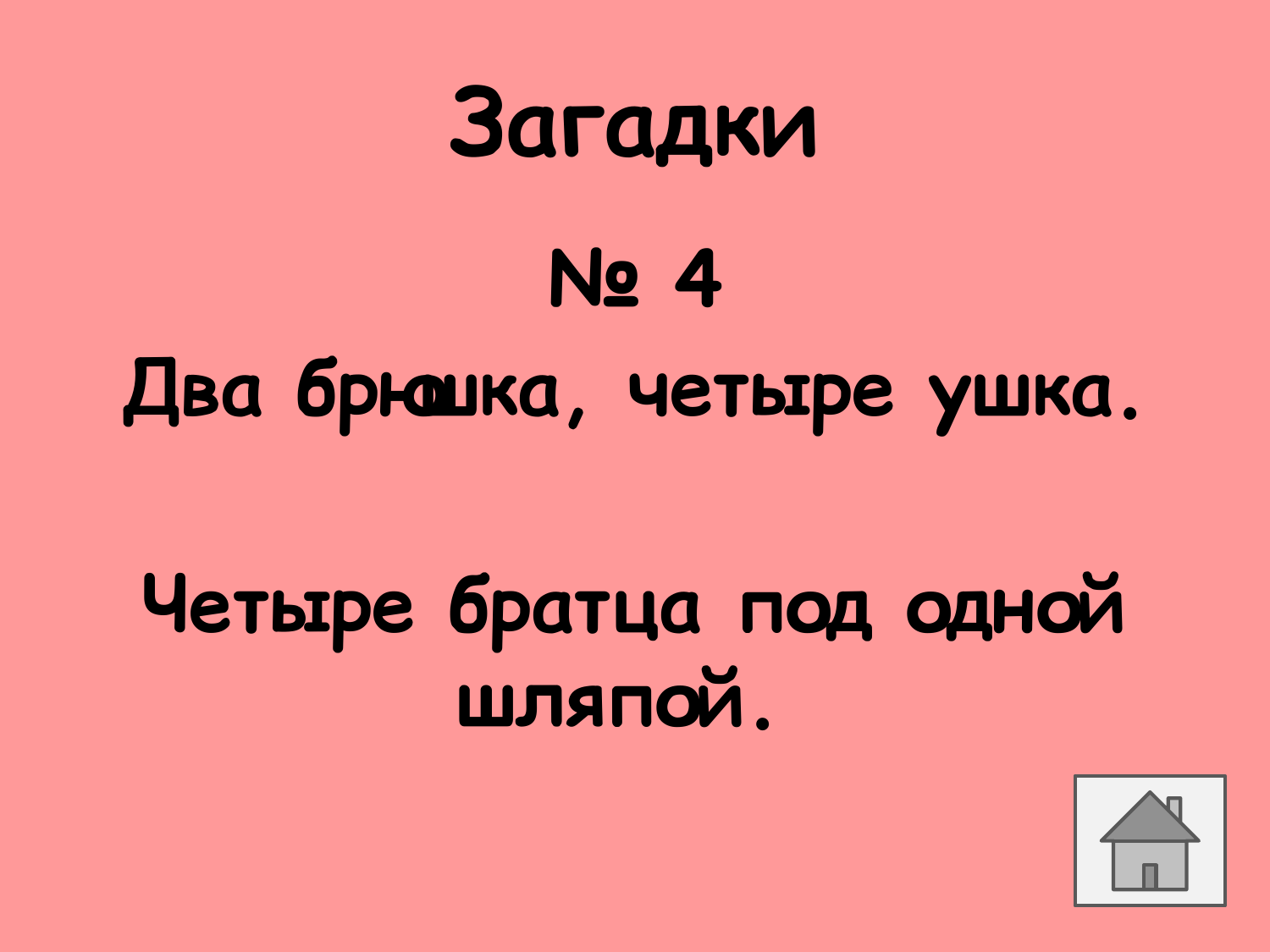

# Загадки
№ 4
Два брюшка, четыре ушка.

Четыре братца под одной шляпой.